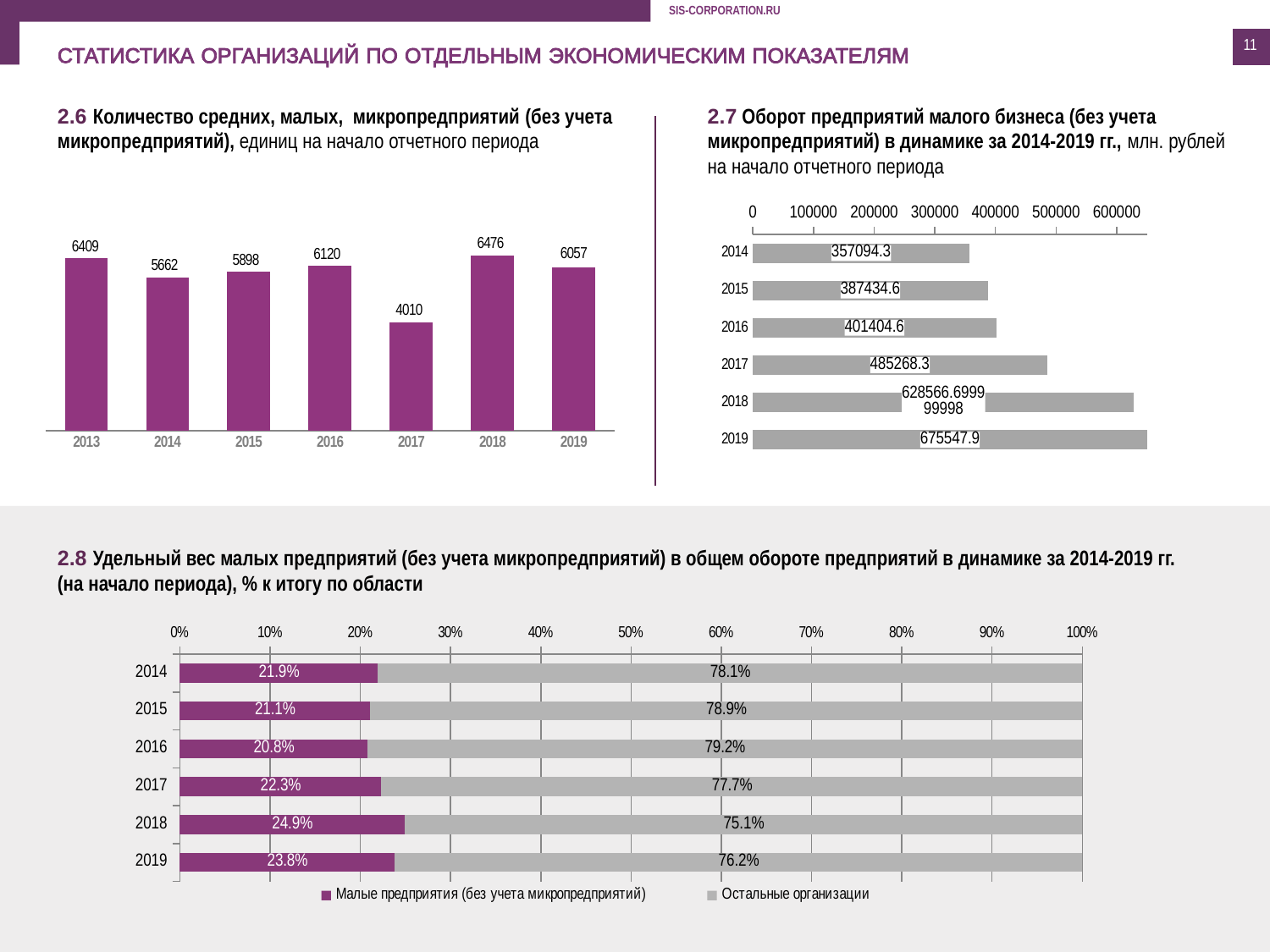

11
СТАТИСТИКА ОРГАНИЗАЦИЙ ПО ОТДЕЛЬНЫМ ЭКОНОМИЧЕСКИМ ПОКАЗАТЕЛЯМ
2.6 Количество средних, малых,  микропредприятий (без учета микропредприятий), единиц на начало отчетного периода

2.7 Оборот предприятий малого бизнеса (без учета микропредприятий) в динамике за 2014-2019 гг., млн. рублей на начало отчетного периода

### Chart

| Category | оборот |
|---|---|
| 2014 | 357094.3 |
| 2015 | 387434.6 |
| 2016 | 401404.6 |
| 2017 | 485268.3 |
| 2018 | 628566.6999999982 |
| 2019 | 675547.9 |

### Chart

| Category | кол-во |
|---|---|
| 2013 | 6409.0 |
| 2014 | 5662.0 |
| 2015 | 5898.0 |
| 2016 | 6120.0 |
| 2017 | 4010.0 |
| 2018 | 6476.0 |
| 2019 | 6057.0 |
2.8 Удельный вес малых предприятий (без учета микропредприятий) в общем обороте предприятий в динамике за 2014-2019 гг. (на начало периода), % к итогу по области

### Chart

| Category | Малые предприятия (без учета микропредприятий) | Остальные организации |
|---|---|---|
| 2014 | 0.2191027785142337 | 0.7808972214857663 |
| 2015 | 0.21060302971661907 | 0.7893969702833816 |
| 2016 | 0.20758681285492744 | 0.7924131871450726 |
| 2017 | 0.22304069414173144 | 0.7769593058582687 |
| 2018 | 0.2488218141915913 | 0.751178185808409 |
| 2019 | 0.23791773525419688 | 0.7620822647458035 |